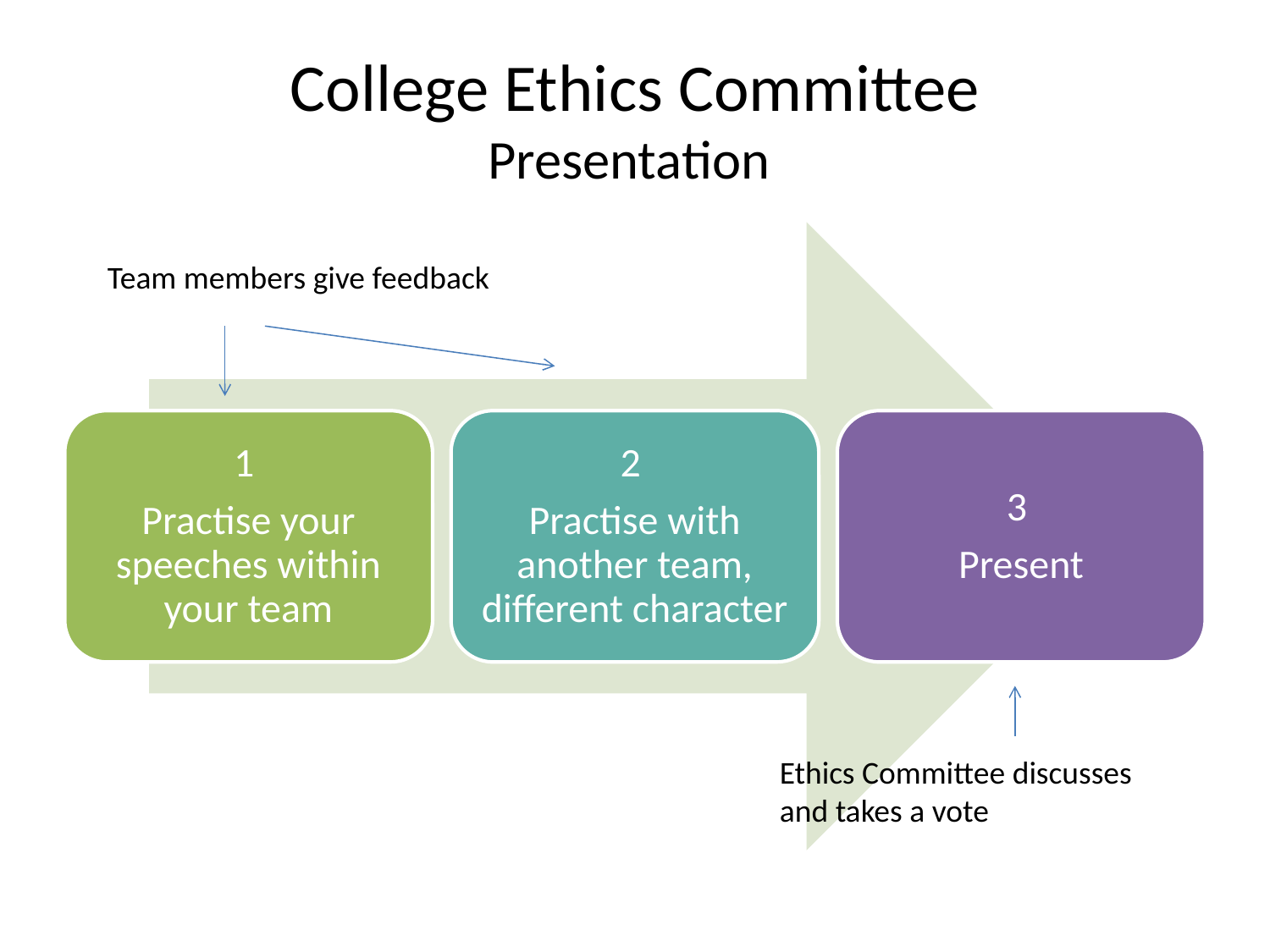

# College Ethics Committee Presentation
1
Practise your speeches within your team
2
Practise with another team, different character
3
Present
Team members give feedback
Ethics Committee discusses
and takes a vote